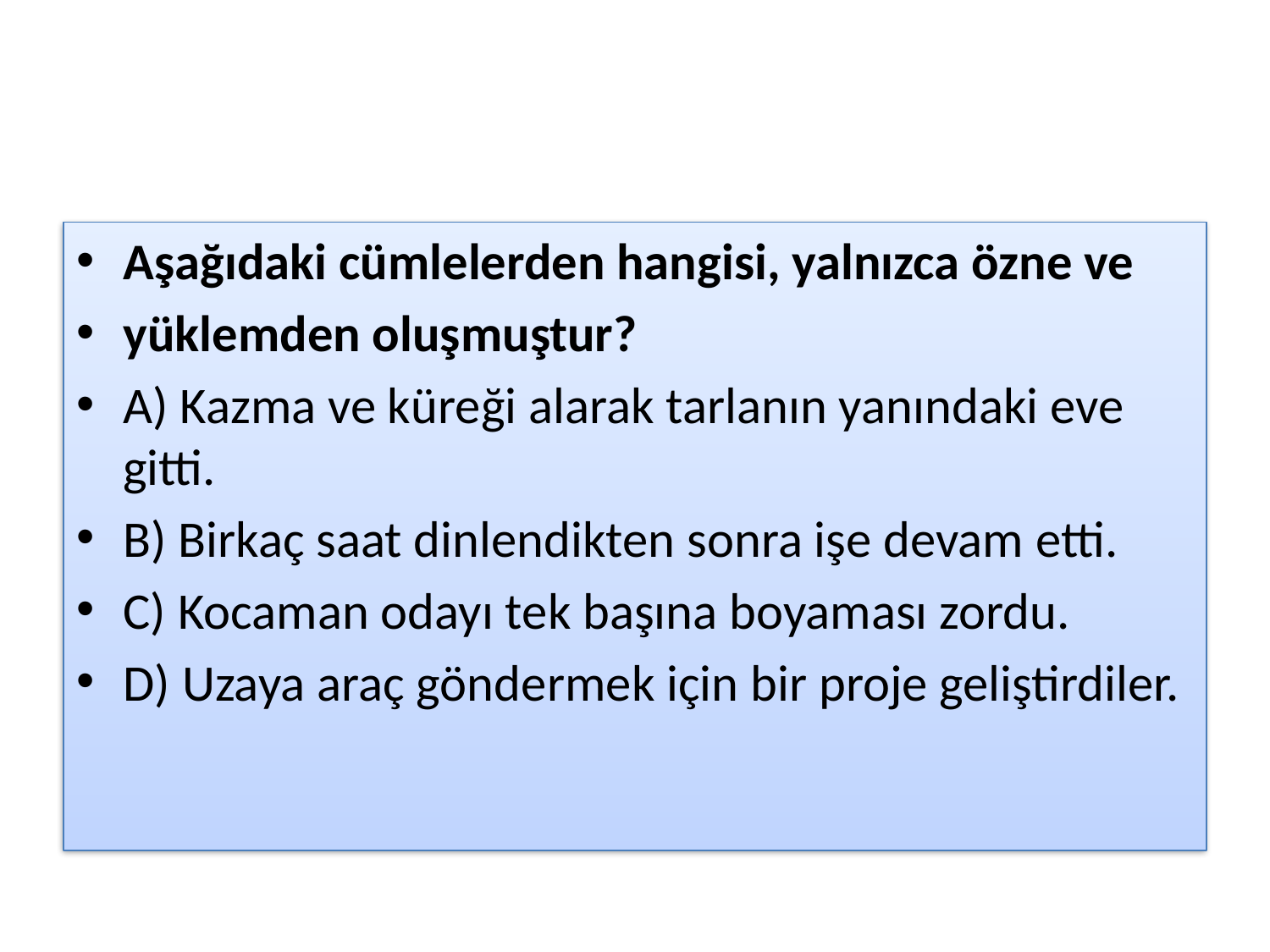

#
Aşağıdaki cümlelerden hangisi, yalnızca özne ve
yüklemden oluşmuştur?
A) Kazma ve küreği alarak tarlanın yanındaki eve gitti.
B) Birkaç saat dinlendikten sonra işe devam etti.
C) Kocaman odayı tek başına boyaması zordu.
D) Uzaya araç göndermek için bir proje geliştirdiler.